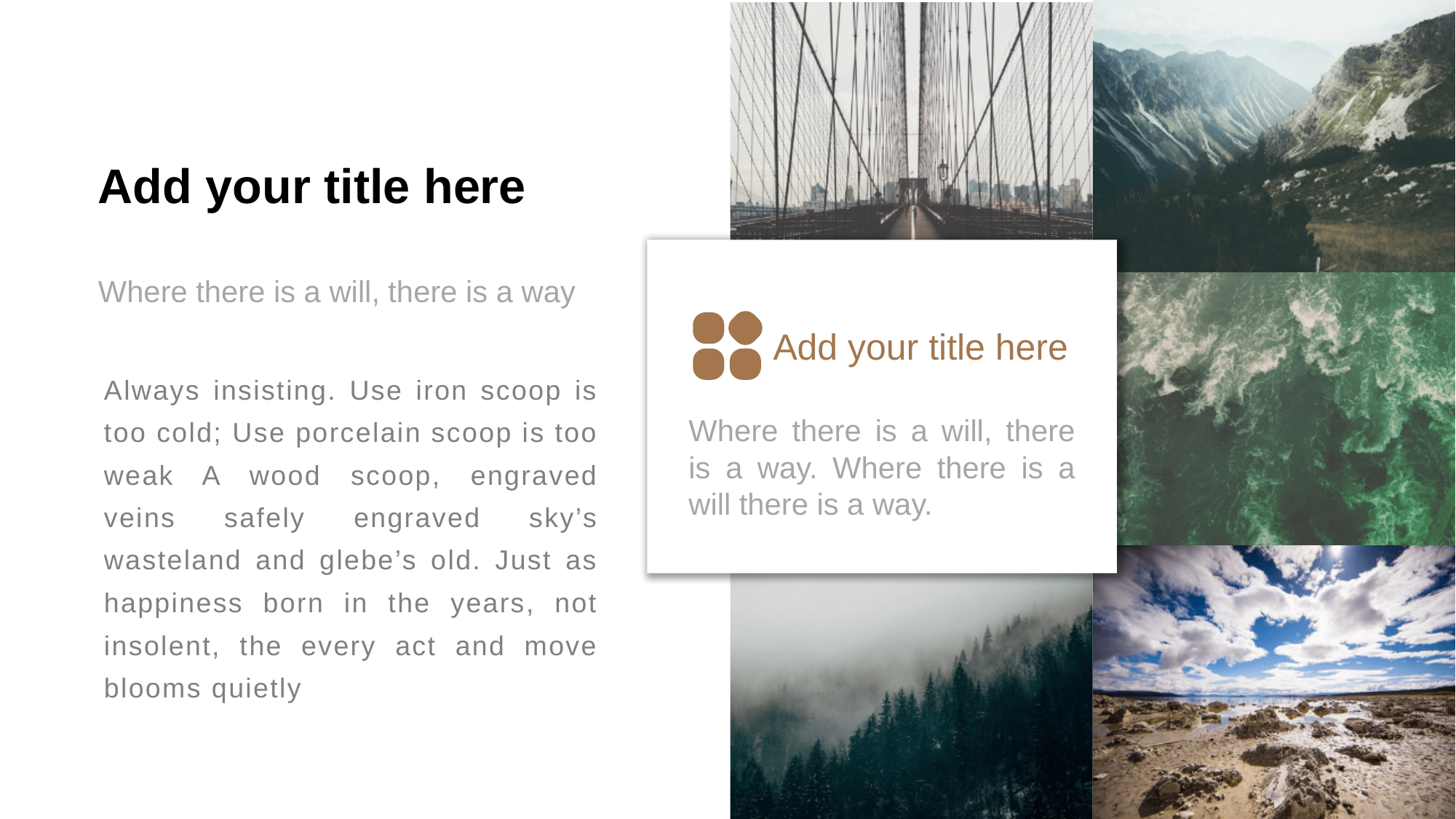

Add your title here
Where there is a will, there is a way
Always insisting. Use iron scoop is too cold; Use porcelain scoop is too weak A wood scoop, engraved veins safely engraved sky’s wasteland and glebe’s old. Just as happiness born in the years, not insolent, the every act and move blooms quietly

Add your title here
Where there is a will, there is a way. Where there is a will there is a way.